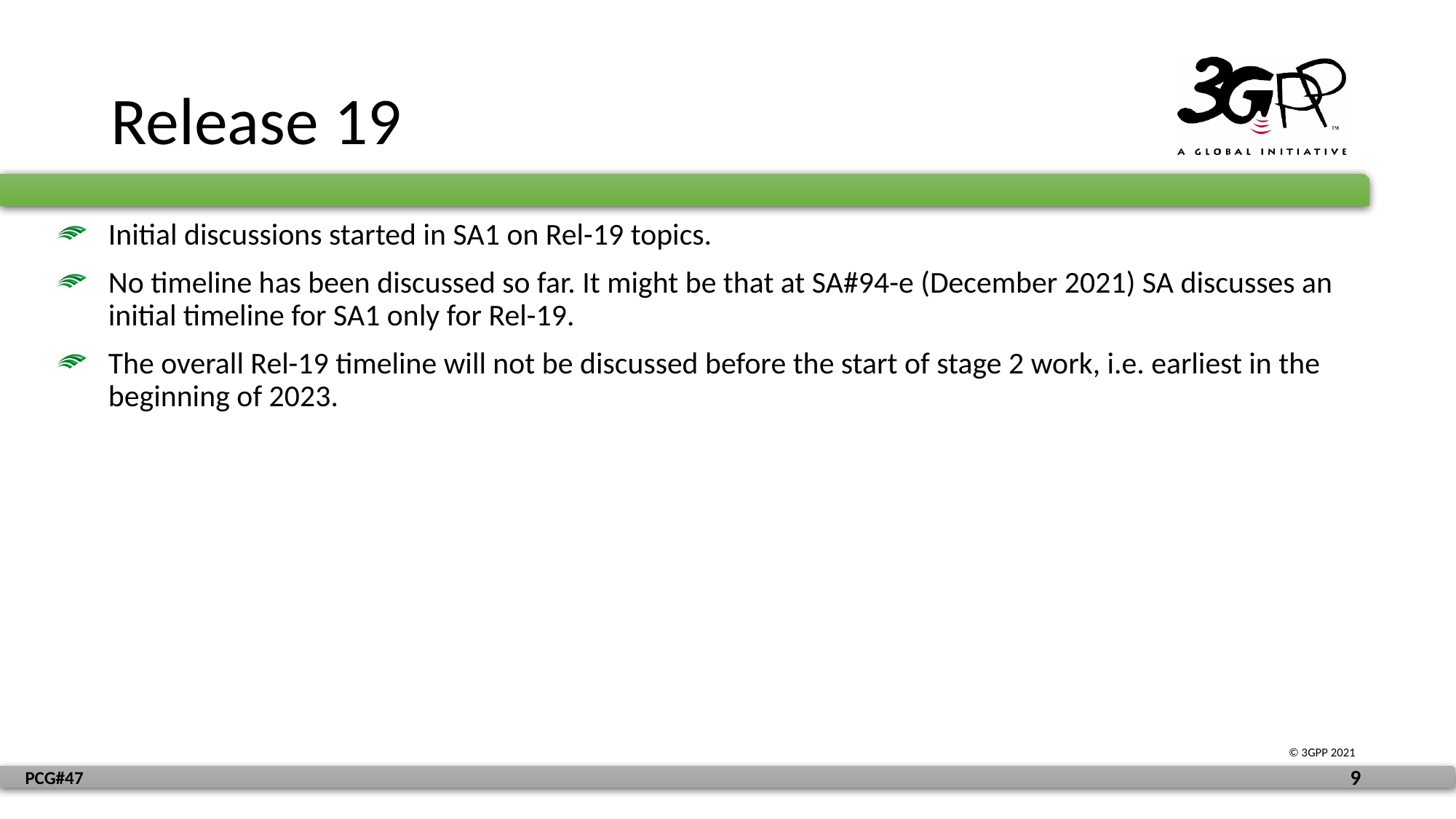

# Release 19
Initial discussions started in SA1 on Rel-19 topics.
No timeline has been discussed so far. It might be that at SA#94-e (December 2021) SA discusses an initial timeline for SA1 only for Rel-19.
The overall Rel-19 timeline will not be discussed before the start of stage 2 work, i.e. earliest in the beginning of 2023.